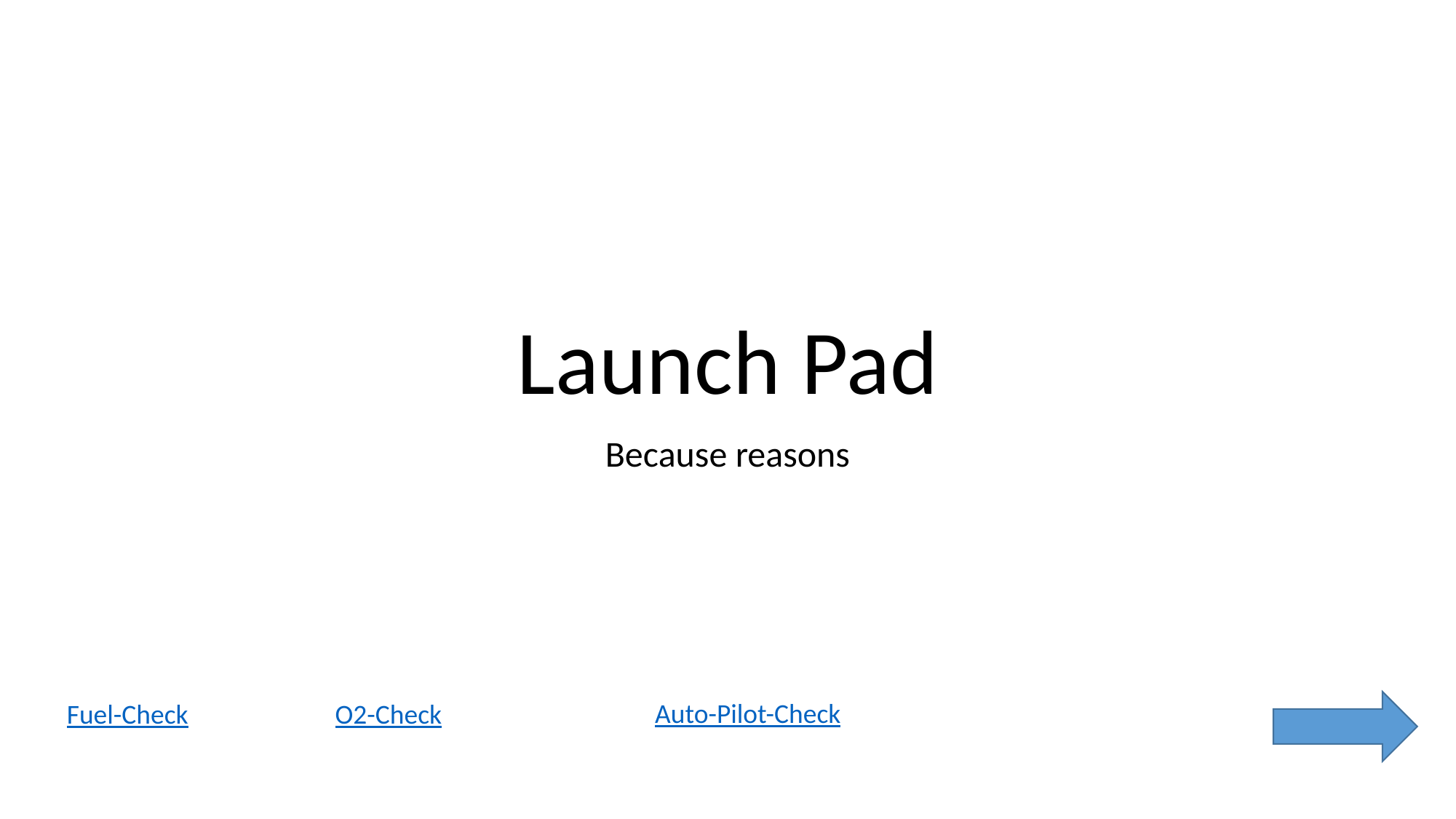

# Launch Pad
Because reasons
Auto-Pilot-Check
Fuel-Check
O2-Check